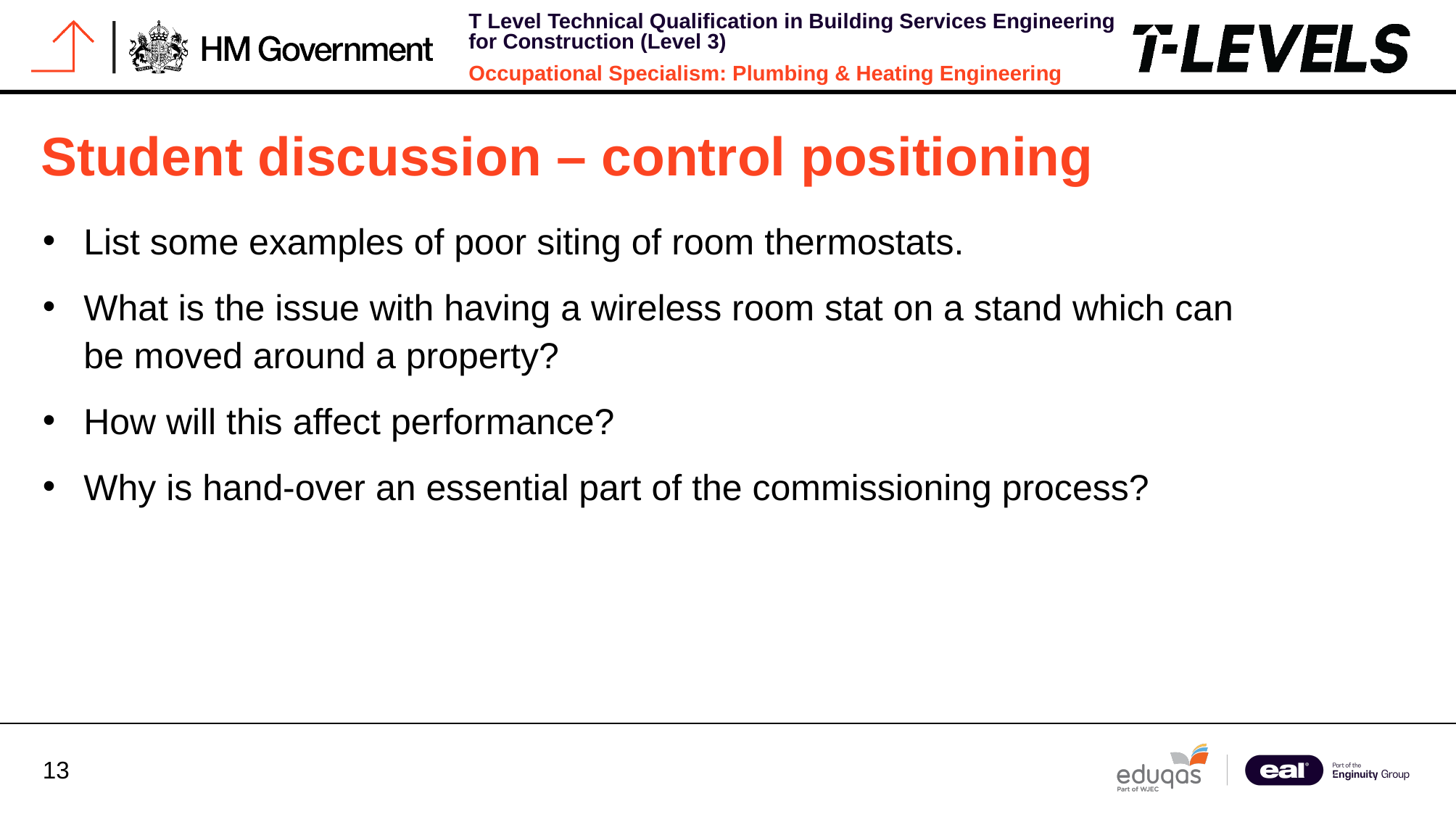

# Student discussion – control positioning
List some examples of poor siting of room thermostats.
What is the issue with having a wireless room stat on a stand which can be moved around a property?
How will this affect performance?
Why is hand-over an essential part of the commissioning process?